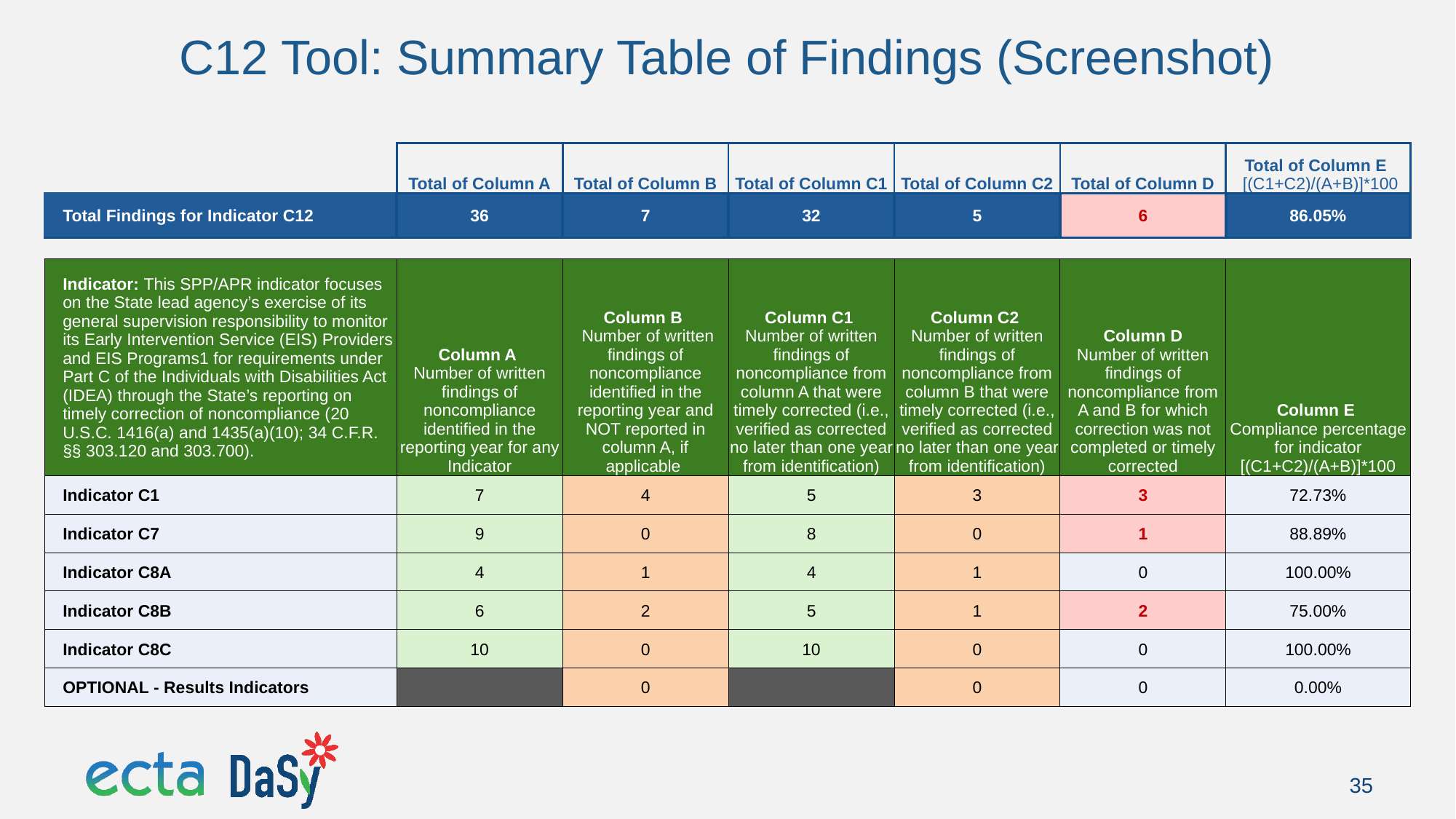

# C12 Tool: Summary Table of Findings (Screenshot)
|  | Total of Column A | Total of Column B | Total of Column C1 | Total of Column C2 | Total of Column D | Total of Column E [(C1+C2)/(A+B)]\*100 |
| --- | --- | --- | --- | --- | --- | --- |
| Total Findings for Indicator C12 | 36 | 7 | 32 | 5 | 6 | 86.05% |
|  |  |  |  |  |  |  |
| Indicator: This SPP/APR indicator focuses on the State lead agency’s exercise of its general supervision responsibility to monitor its Early Intervention Service (EIS) Providers and EIS Programs1 for requirements under Part C of the Individuals with Disabilities Act (IDEA) through the State’s reporting on timely correction of noncompliance (20 U.S.C. 1416(a) and 1435(a)(10); 34 C.F.R. §§ 303.120 and 303.700). | Column A Number of written findings of noncompliance identified in the reporting year for any Indicator | Column B Number of written findings of noncompliance identified in the reporting year and NOT reported in column A, if applicable | Column C1 Number of written findings of noncompliance from column A that were timely corrected (i.e., verified as corrected no later than one year from identification) | Column C2 Number of written findings of noncompliance from column B that were timely corrected (i.e., verified as corrected no later than one year from identification) | Column D Number of written findings of noncompliance from A and B for which correction was not completed or timely corrected | Column E Compliance percentage for indicator [(C1+C2)/(A+B)]\*100 |
| Indicator C1 | 7 | 4 | 5 | 3 | 3 | 72.73% |
| Indicator C7 | 9 | 0 | 8 | 0 | 1 | 88.89% |
| Indicator C8A | 4 | 1 | 4 | 1 | 0 | 100.00% |
| Indicator C8B | 6 | 2 | 5 | 1 | 2 | 75.00% |
| Indicator C8C | 10 | 0 | 10 | 0 | 0 | 100.00% |
| OPTIONAL - Results Indicators |  | 0 |  | 0 | 0 | 0.00% |
35